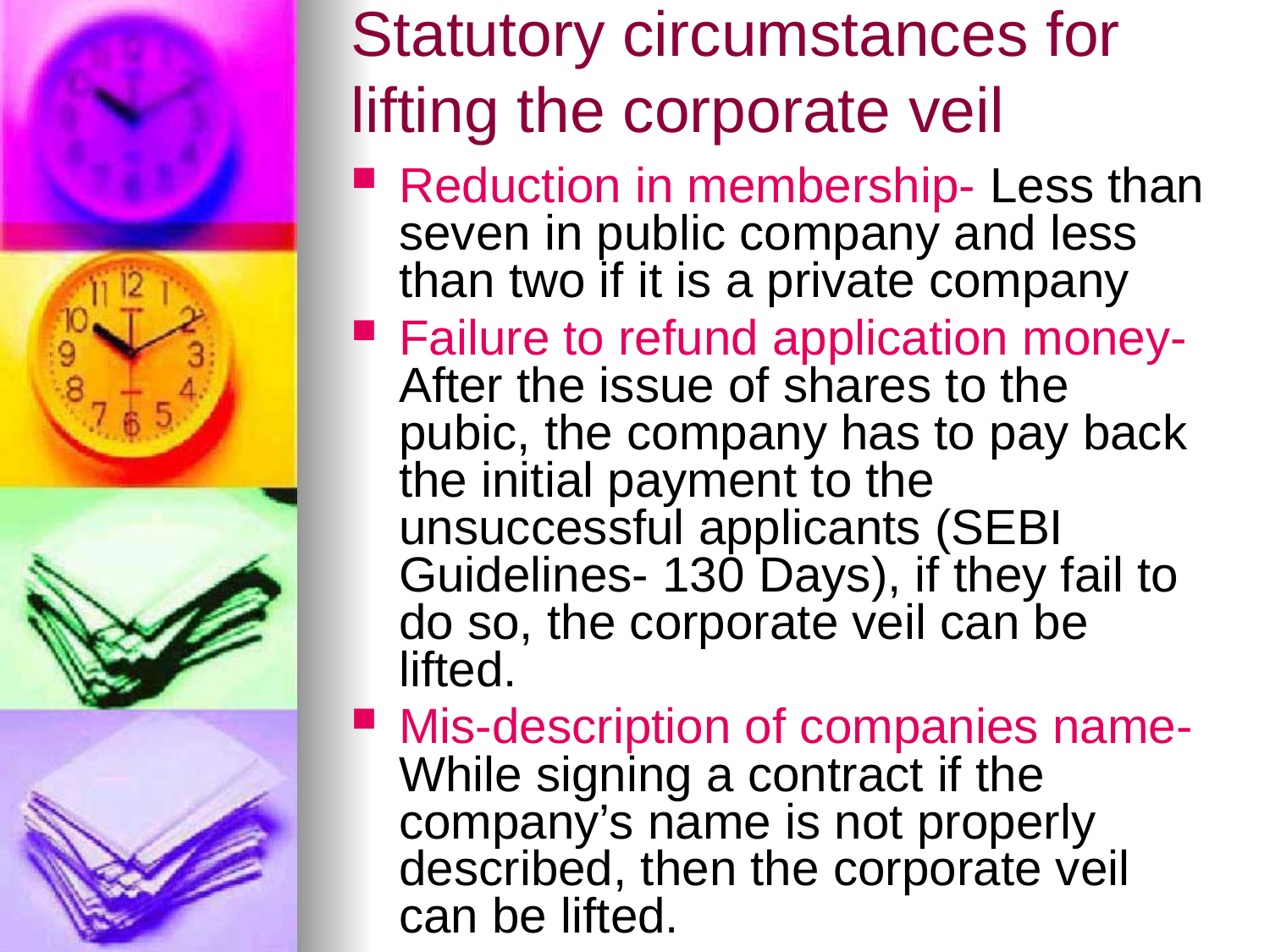

# Statutory circumstances for lifting the corporate veil
Reduction in membership- Less than seven in public company and less than two if it is a private company
Failure to refund application money- After the issue of shares to the pubic, the company has to pay back the initial payment to the unsuccessful applicants (SEBI Guidelines- 130 Days), if they fail to do so, the corporate veil can be lifted.
Mis-description of companies name- While signing a contract if the company’s name is not properly described, then the corporate veil can be lifted.